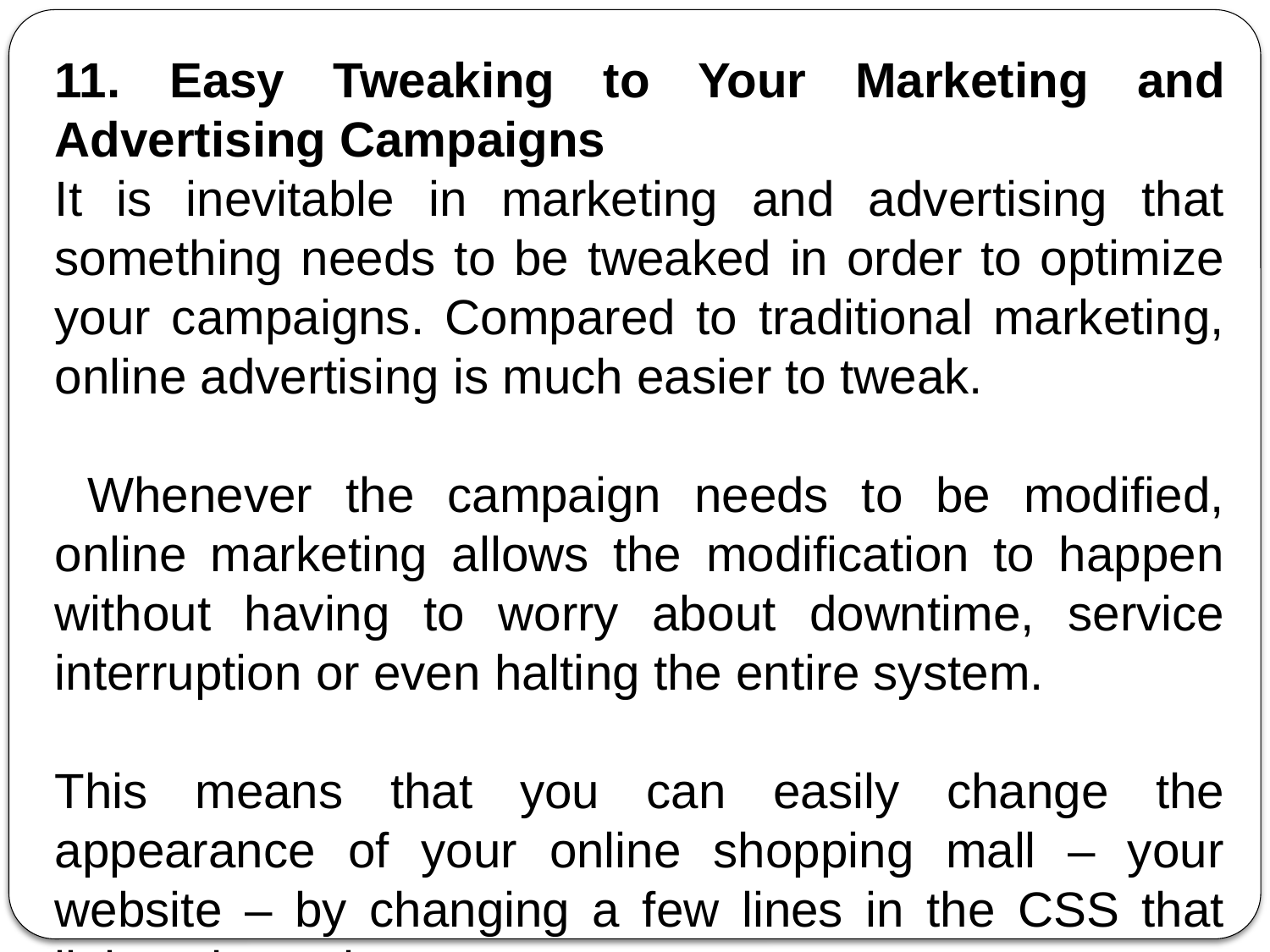

11. Easy Tweaking to Your Marketing and Advertising Campaigns
It is inevitable in marketing and advertising that something needs to be tweaked in order to optimize your campaigns. Compared to traditional marketing, online advertising is much easier to tweak.

 Whenever the campaign needs to be modified, online marketing allows the modification to happen without having to worry about downtime, service interruption or even halting the entire system.

This means that you can easily change the appearance of your online shopping mall – your website – by changing a few lines in the CSS that link to the web page.